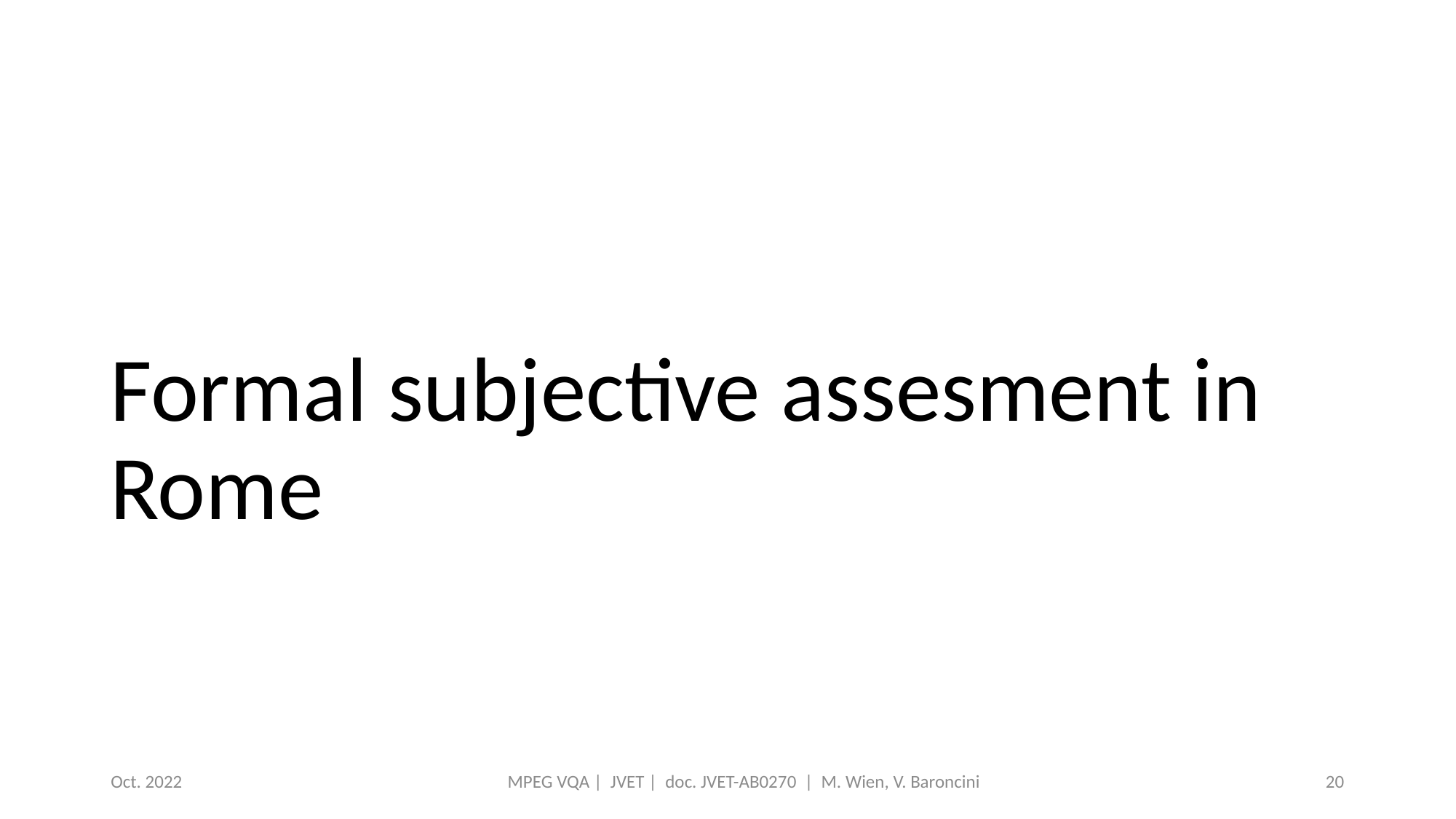

# Formal subjective assesment in Rome

Oct. 2022
MPEG VQA |  JVET |  doc. JVET-AB0270  |  M. Wien, V. Baroncini
20